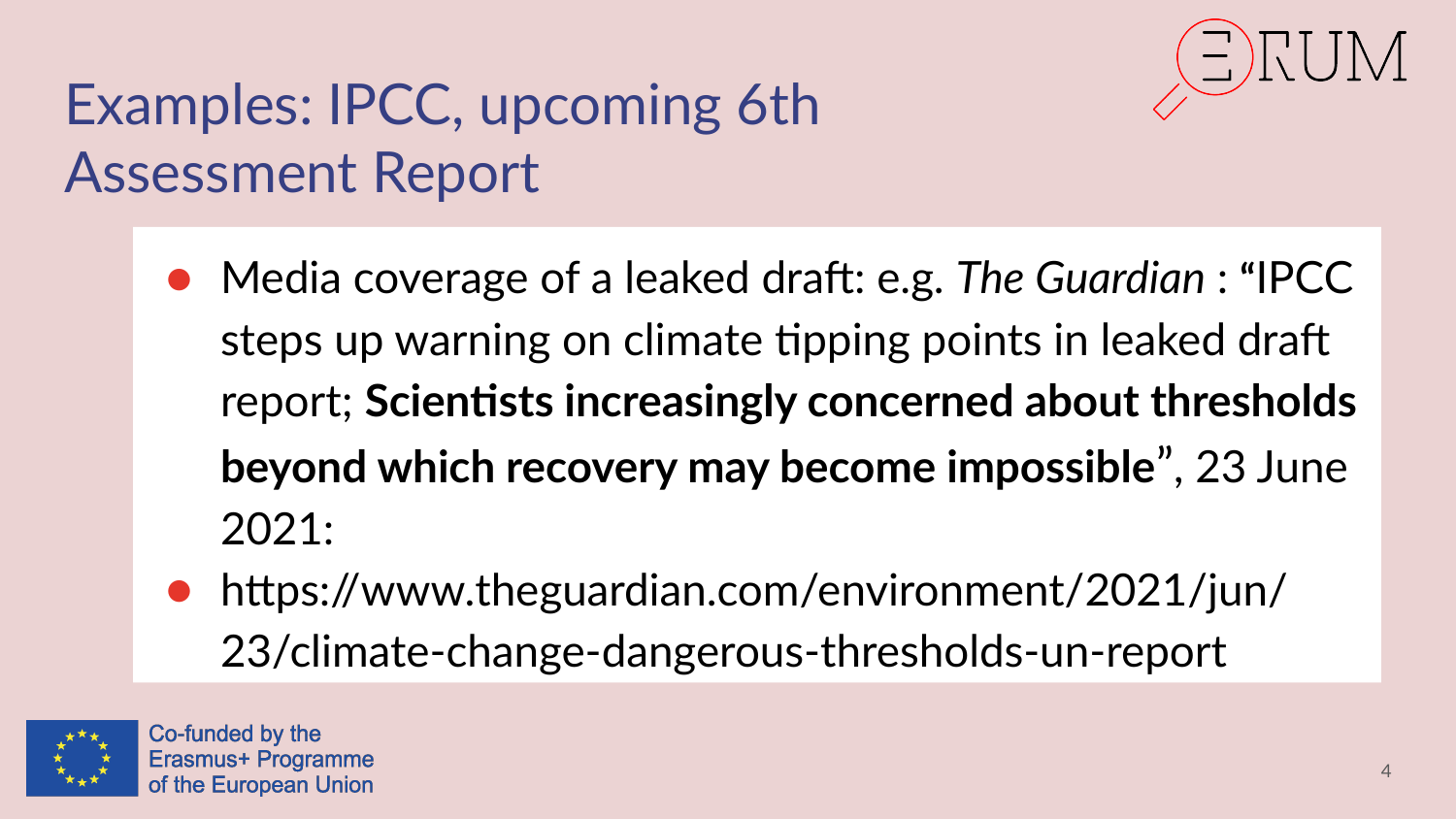

# Examples: IPCC, upcoming 6th Assessment Report
Media coverage of a leaked draft: e.g. The Guardian : “IPCC steps up warning on climate tipping points in leaked draft report; Scientists increasingly concerned about thresholds beyond which recovery may become impossible”, 23 June 2021:
https://www.theguardian.com/environment/2021/jun/23/climate-change-dangerous-thresholds-un-report

4